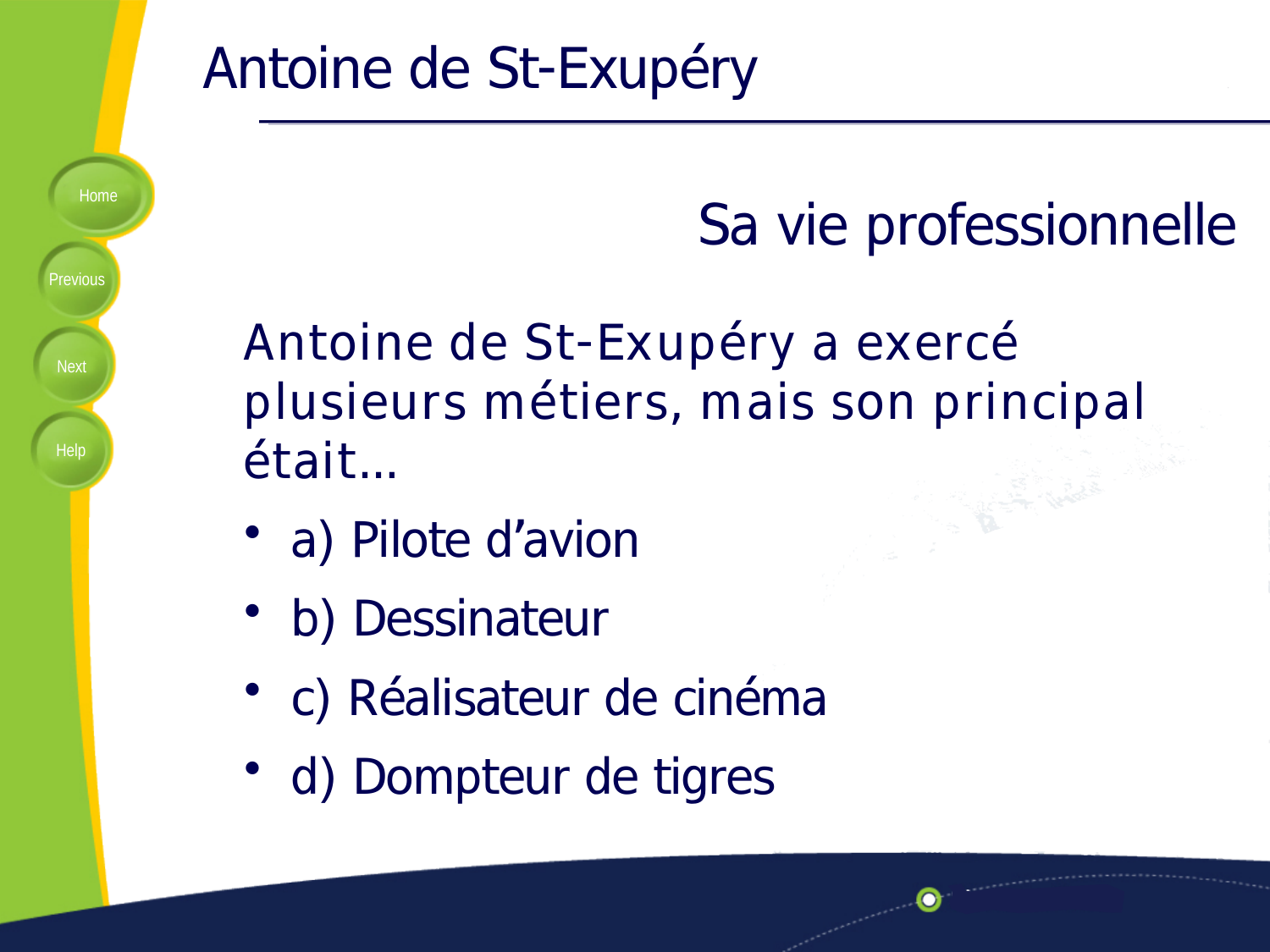

Antoine de St-Exupéry
# Sa vie professionnelle
Antoine de St-Exupéry a exercé plusieurs métiers, mais son principal était…
a) Pilote d’avion
b) Dessinateur
c) Réalisateur de cinéma
d) Dompteur de tigres